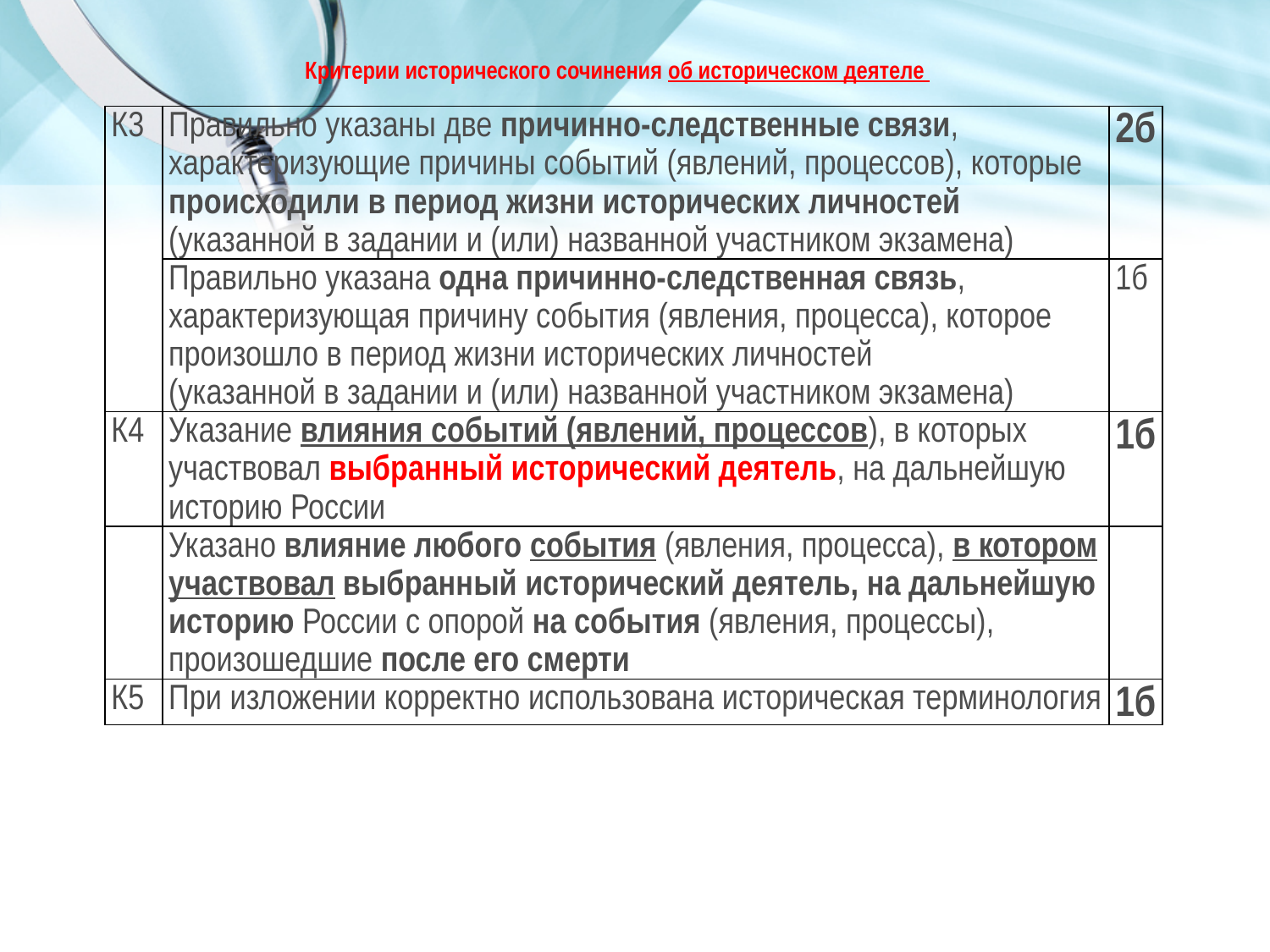

Критерии исторического сочинения об историческом деятеле
| К3 | Правильно указаны две причинно-следственные связи, характеризующие причины событий (явлений, процессов), которые происходили в период жизни исторических личностей (указанной в задании и (или) названной участником экзамена) | 2б |
| --- | --- | --- |
|  | Правильно указана одна причинно-следственная связь, характеризующая причину события (явления, процесса), которое произошло в период жизни исторических личностей (указанной в задании и (или) названной участником экзамена) | 1б |
| К4 | Указание влияния событий (явлений, процессов), в которых участвовал выбранный исторический деятель, на дальнейшую историю России | 1б |
|  | Указано влияние любого события (явления, процесса), в котором участвовал выбранный исторический деятель, на дальнейшую историю России с опорой на события (явления, процессы), произошедшие после его смерти |  |
| К5 | При изложении корректно использована историческая терминология | 1б |